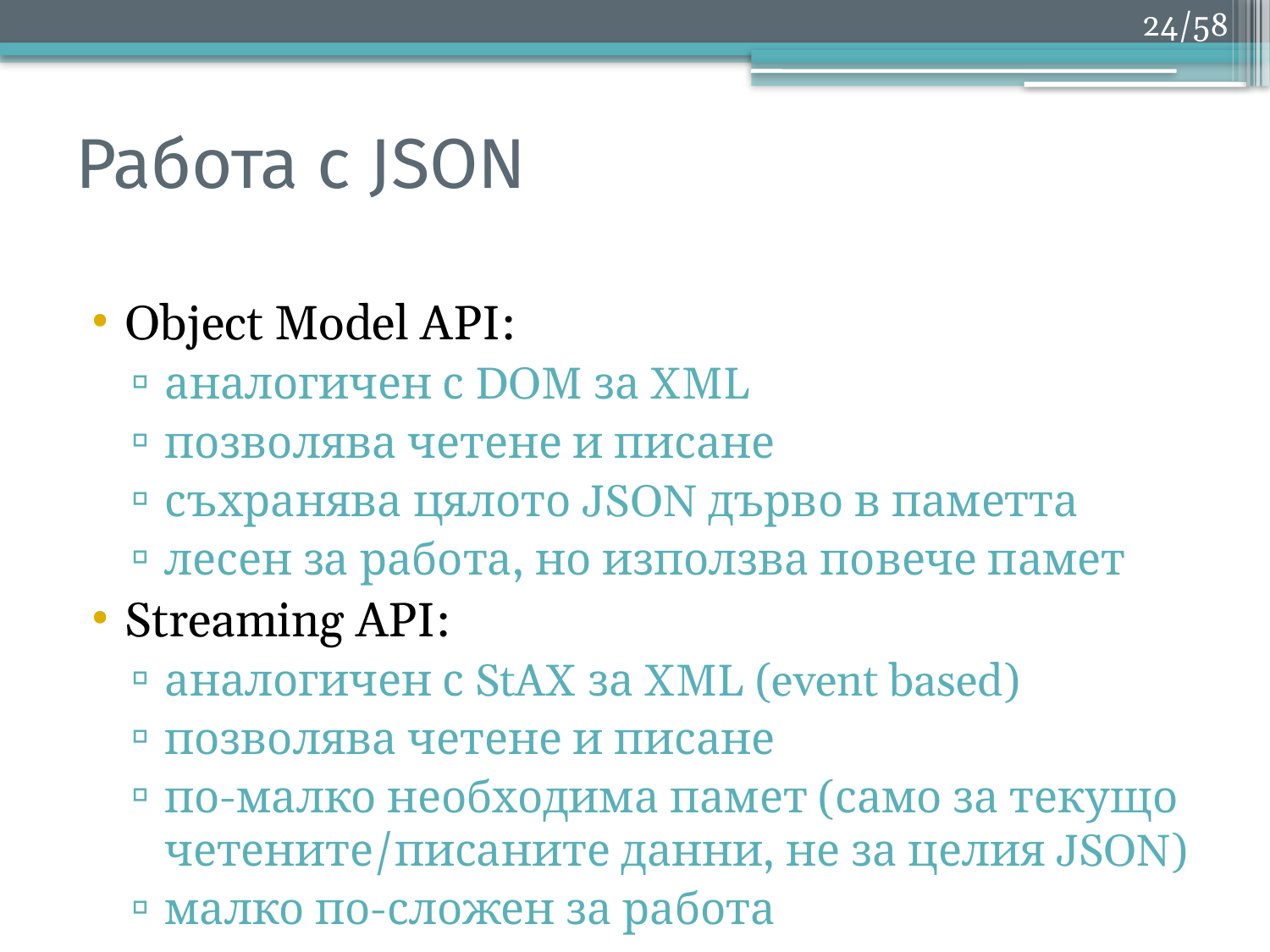

24/58
# Работа с JSON
Object Model API:
аналогичен с DOM за XML
позволява четене и писане
съхранява цялото JSON дърво в паметта
лесен за работа, но използва повече памет
Streaming API:
аналогичен с StAX за XML (event based)
позволява четене и писане
по-малко необходима памет (само за текущо четените/писаните данни, не за целия JSON)
малко по-сложен за работа